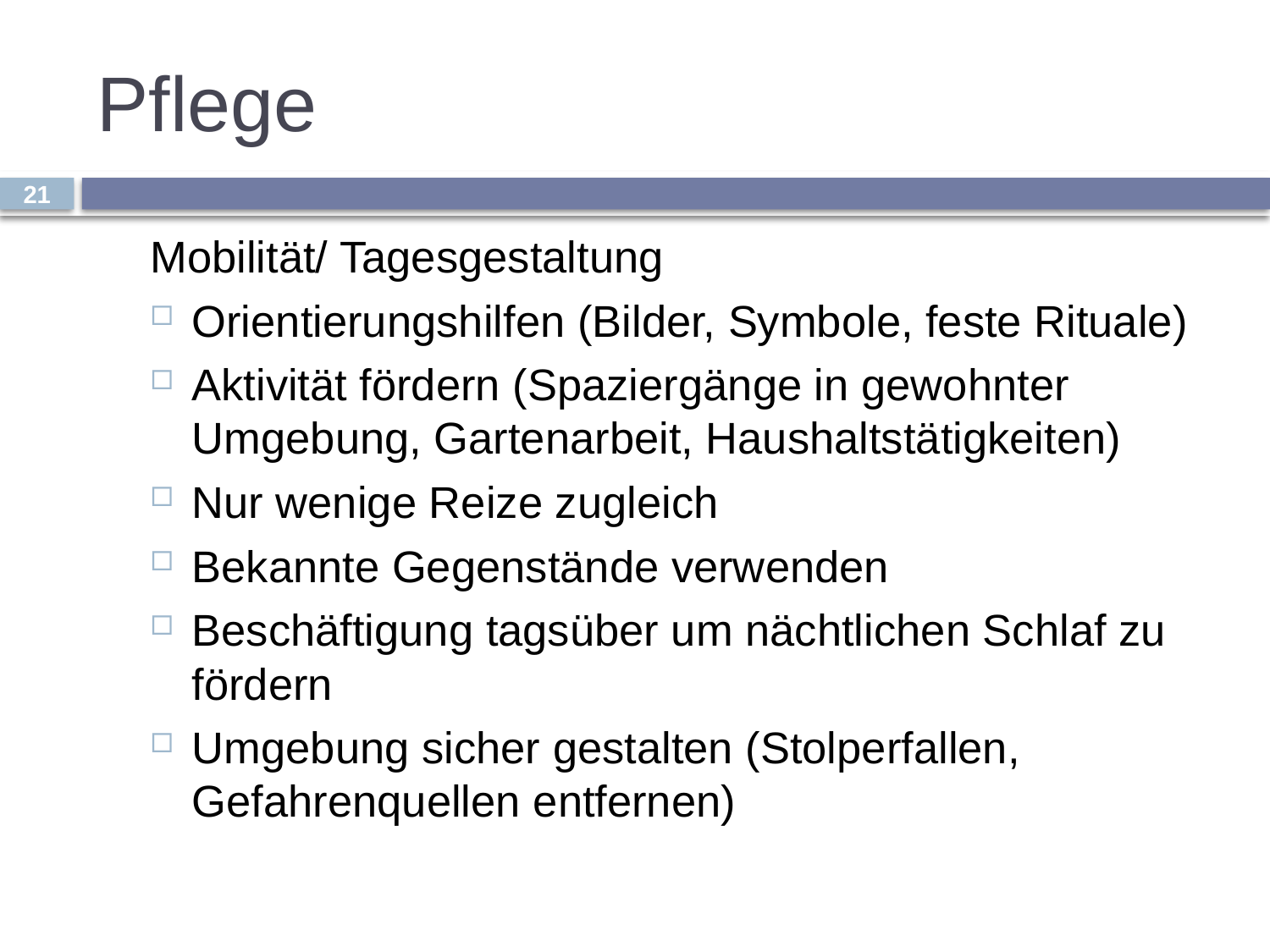

# Pflege
21
Mobilität/ Tagesgestaltung
Orientierungshilfen (Bilder, Symbole, feste Rituale)
Aktivität fördern (Spaziergänge in gewohnter Umgebung, Gartenarbeit, Haushaltstätigkeiten)
Nur wenige Reize zugleich
Bekannte Gegenstände verwenden
Beschäftigung tagsüber um nächtlichen Schlaf zu fördern
Umgebung sicher gestalten (Stolperfallen, Gefahrenquellen entfernen)